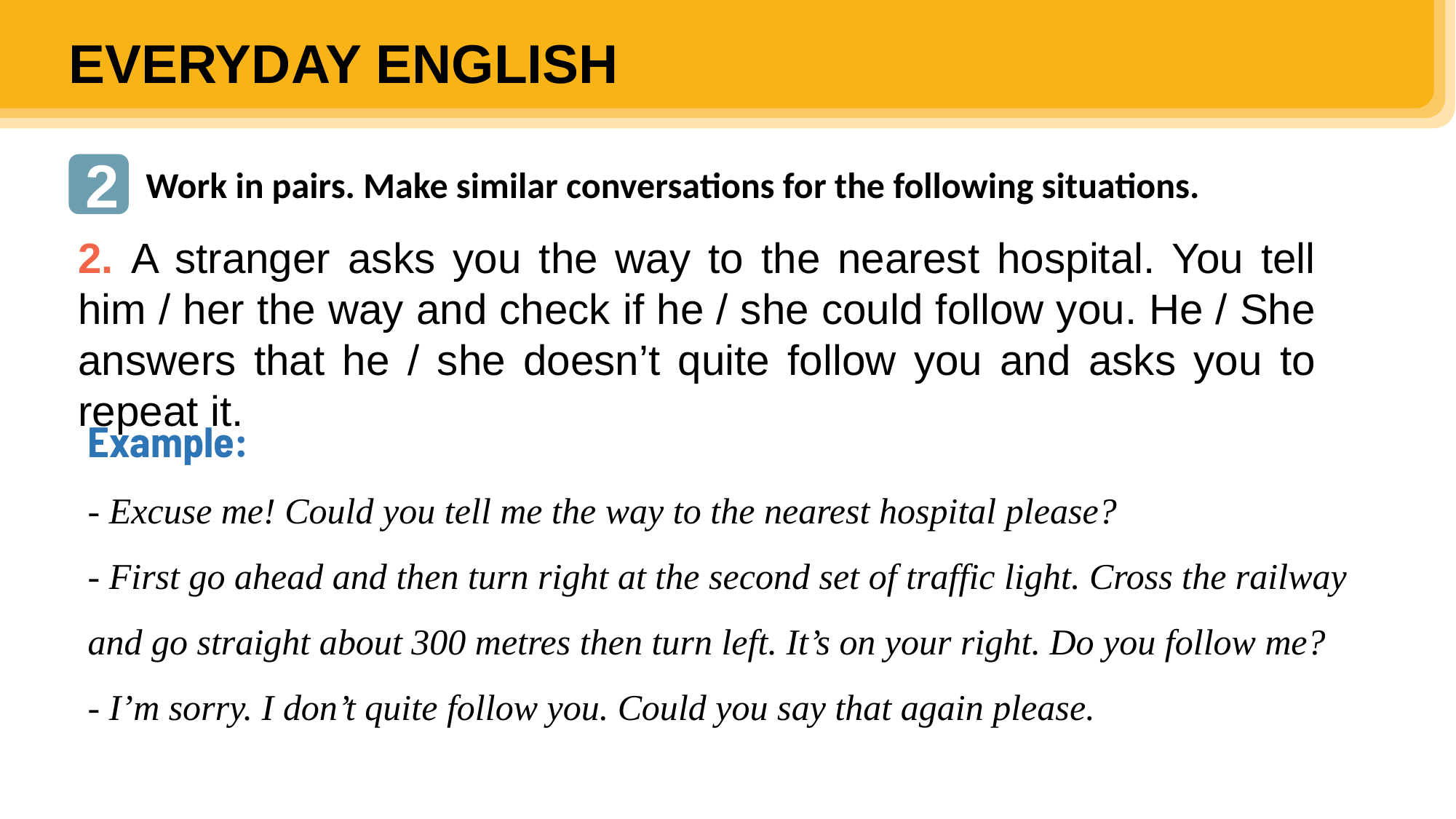

EVERYDAY ENGLISH
2

Work in pairs. Make similar conversations for the following situations.
2. A stranger asks you the way to the nearest hospital. You tell him / her the way and check if he / she could follow you. He / She answers that he / she doesn’t quite follow you and asks you to repeat it.
Example:
- Excuse me! Could you tell me the way to the nearest hospital please?
- First go ahead and then turn right at the second set of traffic light. Cross the railway and go straight about 300 metres then turn left. It’s on your right. Do you follow me?
- I’m sorry. I don’t quite follow you. Could you say that again please.